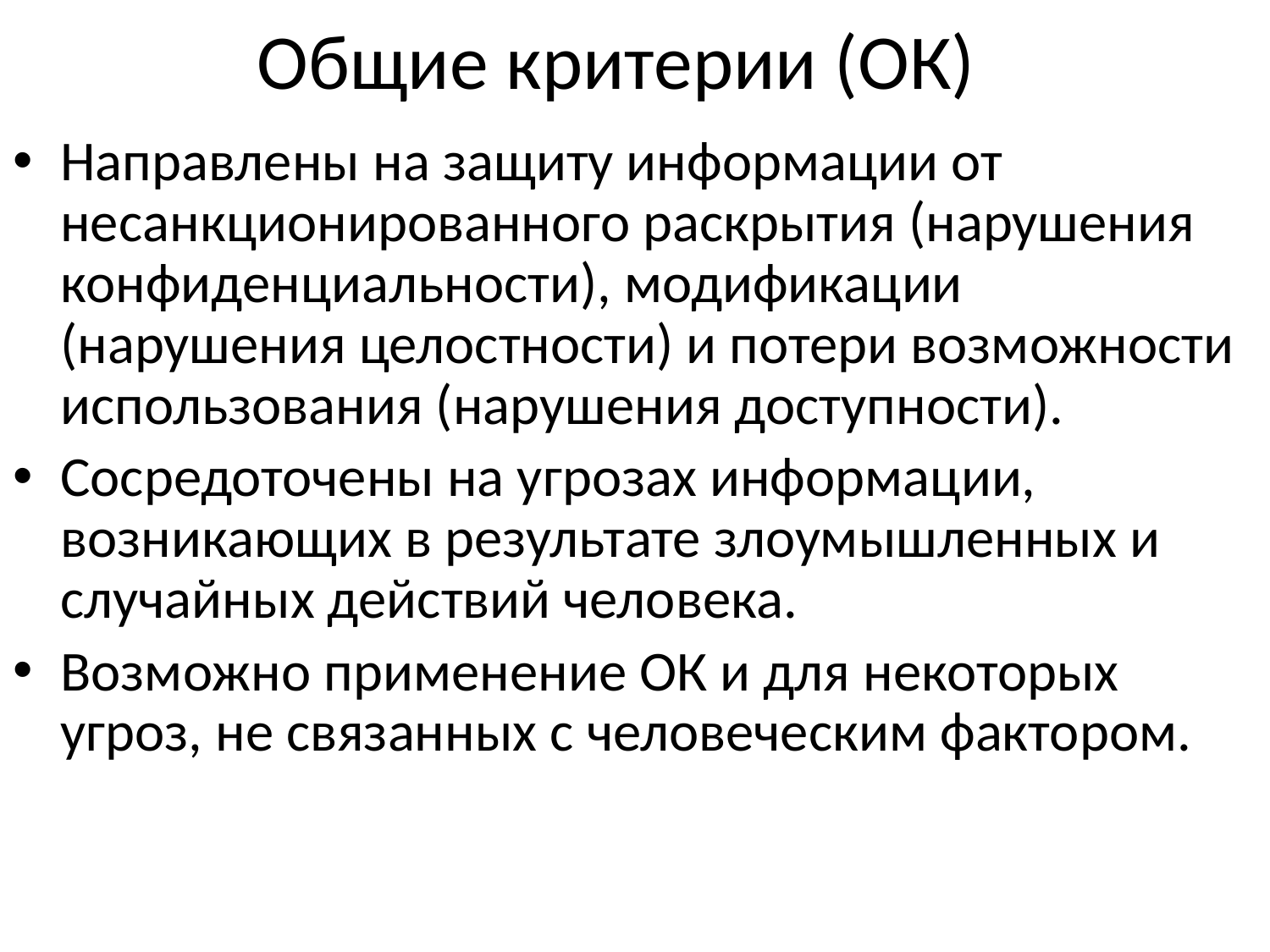

# Общие критерии (ОК)
Направлены на защиту информации от несанкционированного раскрытия (нарушения конфиденциальности), модификации (нарушения целостности) и потери возможности использования (нарушения доступности).
Сосредоточены на угрозах информации, возникающих в результате злоумышленных и случайных действий человека.
Возможно применение ОК и для некоторых угроз, не связанных с человеческим фактором.